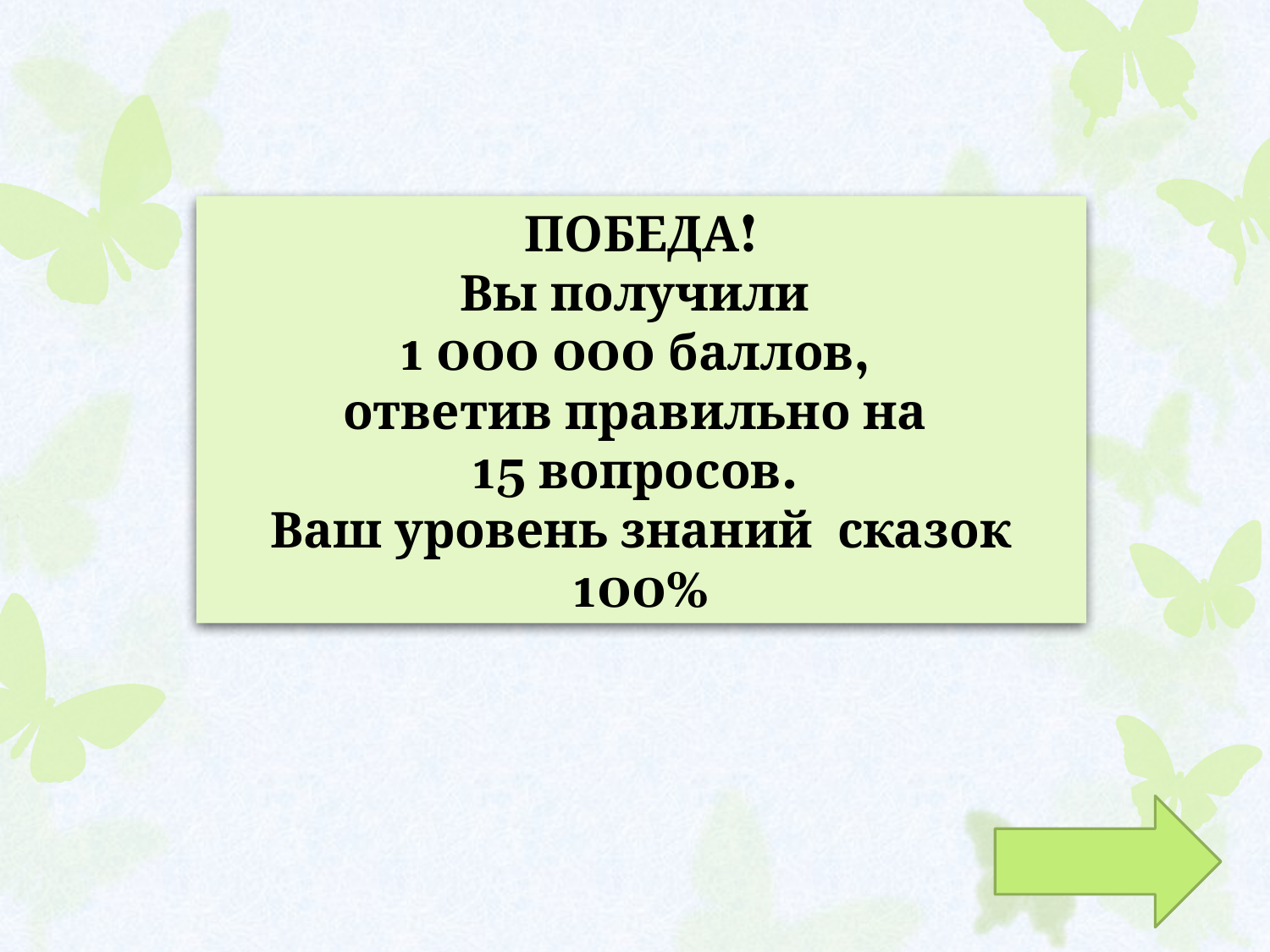

ПОБЕДА!
Вы получили
1 000 000 баллов,
ответив правильно на
15 вопросов.
Ваш уровень знаний  сказок 100%